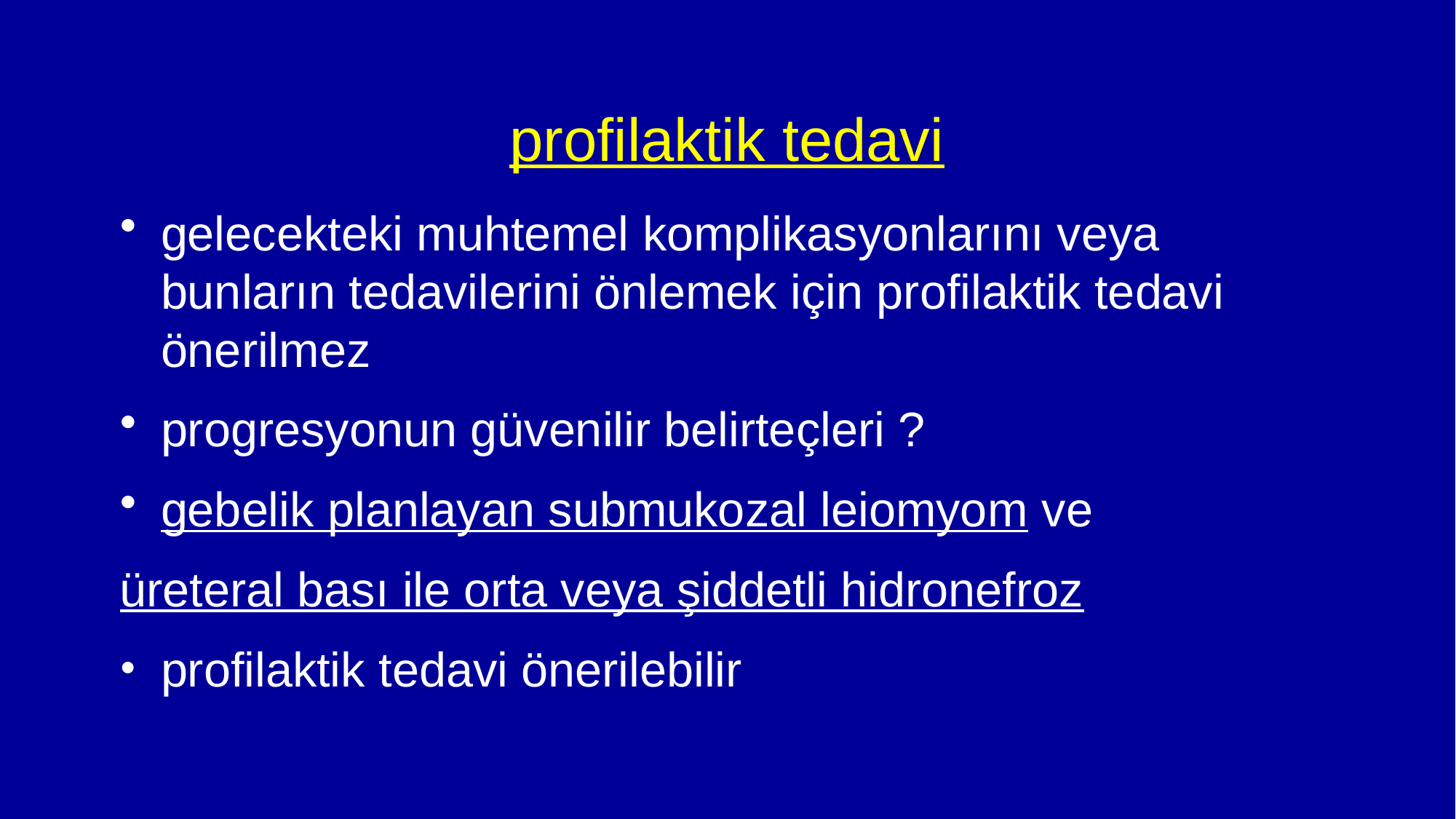

# profilaktik tedavi
gelecekteki muhtemel komplikasyonlarını veya bunların tedavilerini önlemek için profilaktik tedavi önerilmez
progresyonun güvenilir belirteçleri ?
gebelik planlayan submukozal leiomyom ve
üreteral bası ile orta veya şiddetli hidronefroz
profilaktik tedavi önerilebilir